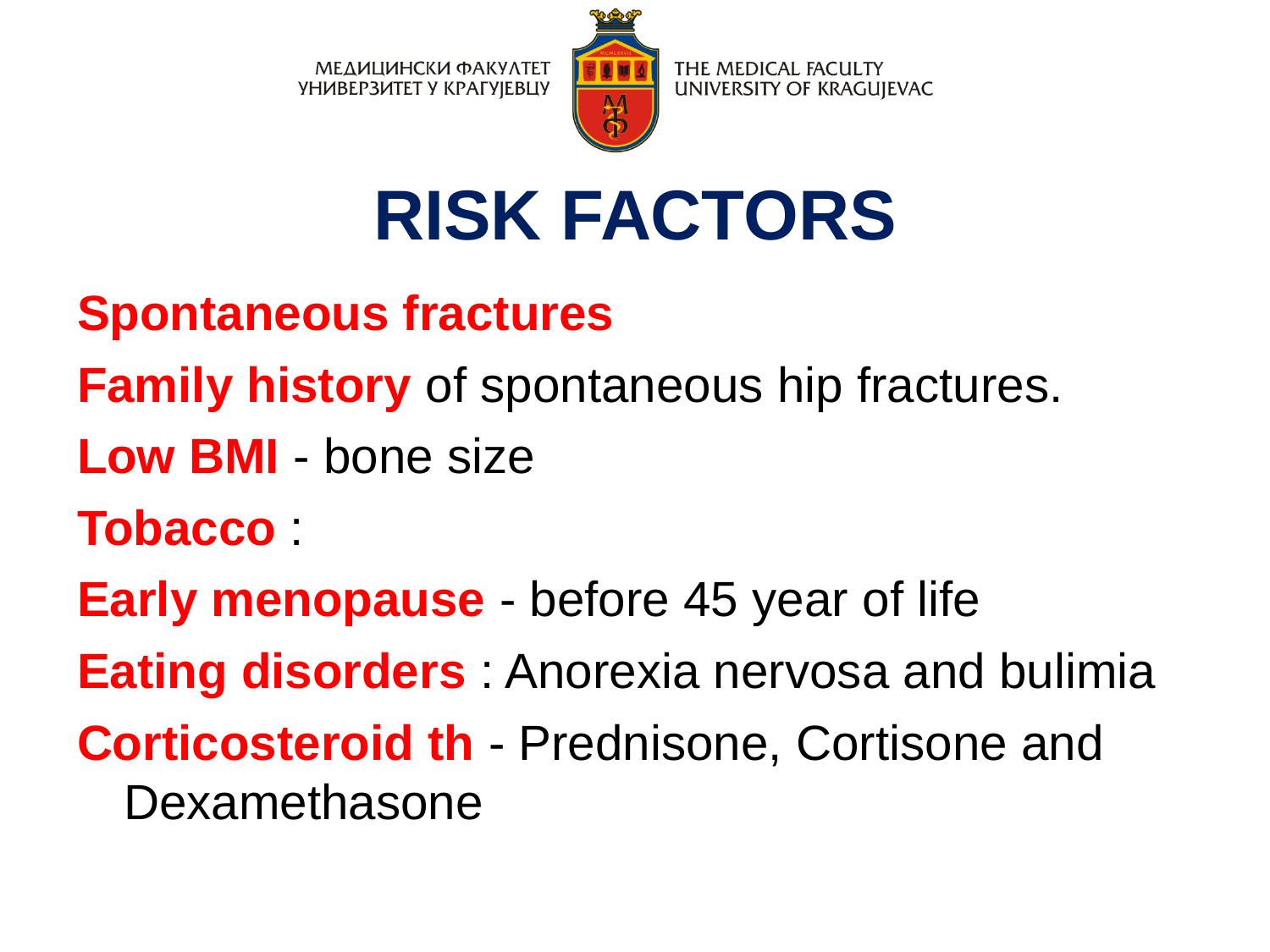

RISK FACTORS
Spontaneous fractures
Family history of spontaneous hip fractures.
Low BMI - bone size
Tobacco :
Early menopause - before 45 year of life
Eating disorders : Anorexia nervosa and bulimia
Corticosteroid th - Prednisone, Cortisone and Dexamethasone